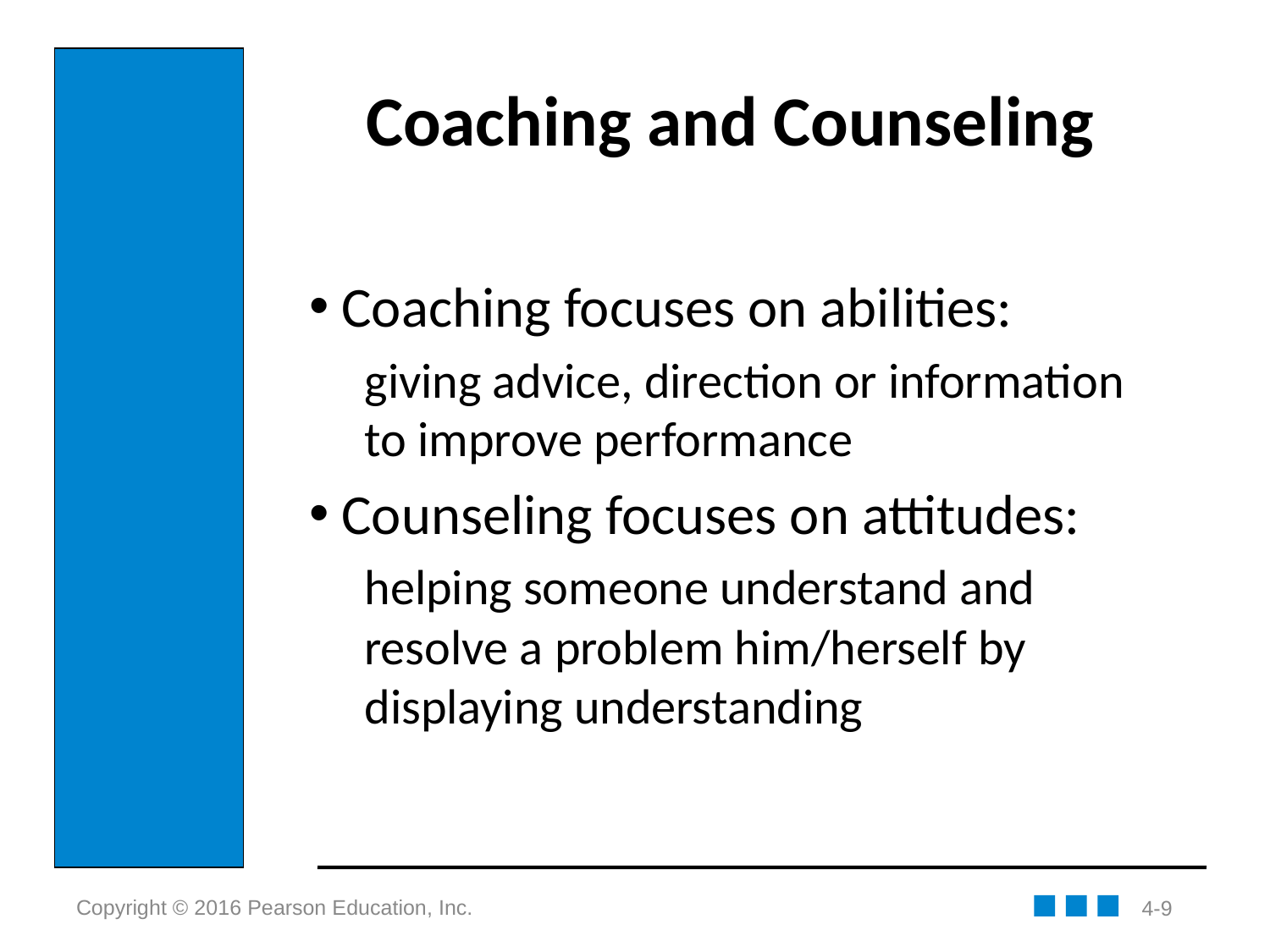

# Coaching and Counseling

Coaching focuses on abilities:
giving advice, direction or information to improve performance
Counseling focuses on attitudes:
helping someone understand and resolve a problem him/herself by displaying understanding

4-9
Copyright © 2016 Pearson Education, Inc.